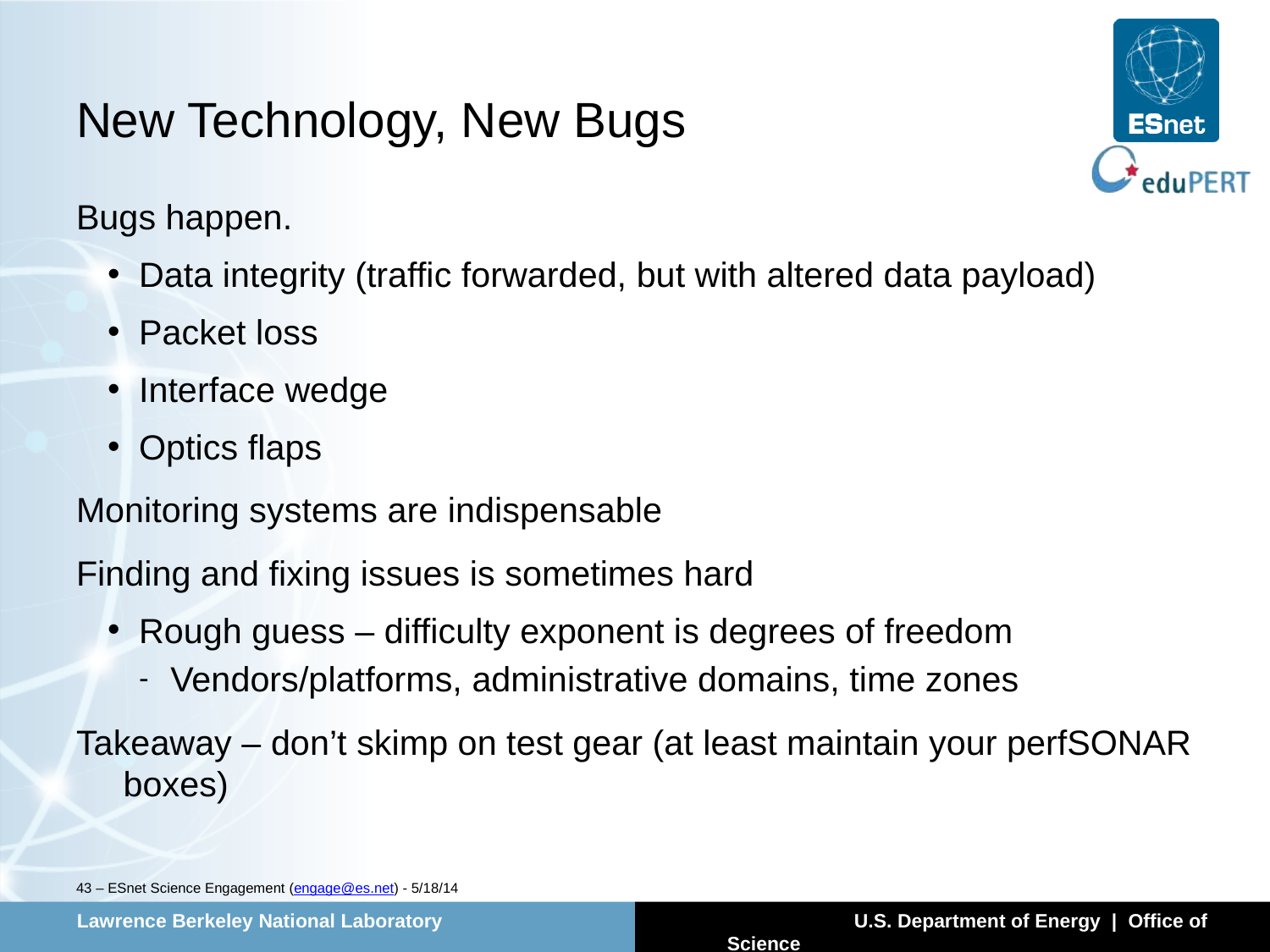

# New Technology, New Bugs
Bugs happen.
Data integrity (traffic forwarded, but with altered data payload)
Packet loss
Interface wedge
Optics flaps
Monitoring systems are indispensable
Finding and fixing issues is sometimes hard
Rough guess – difficulty exponent is degrees of freedom
Vendors/platforms, administrative domains, time zones
Takeaway – don’t skimp on test gear (at least maintain your perfSONAR boxes)

43 – ESnet Science Engagement (engage@es.net) - 5/18/14